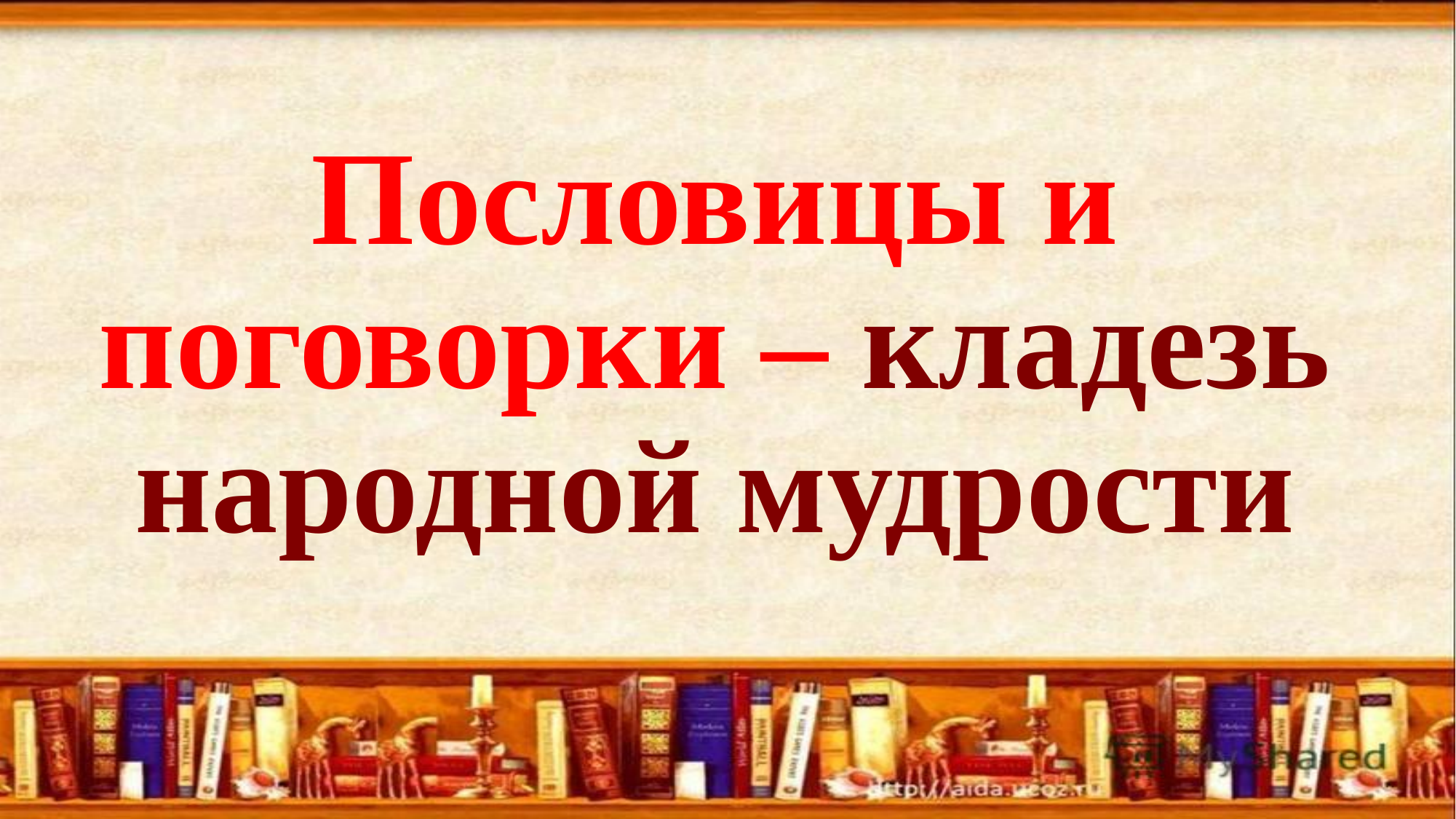

# Пословицы и поговорки – кладезь народной мудрости